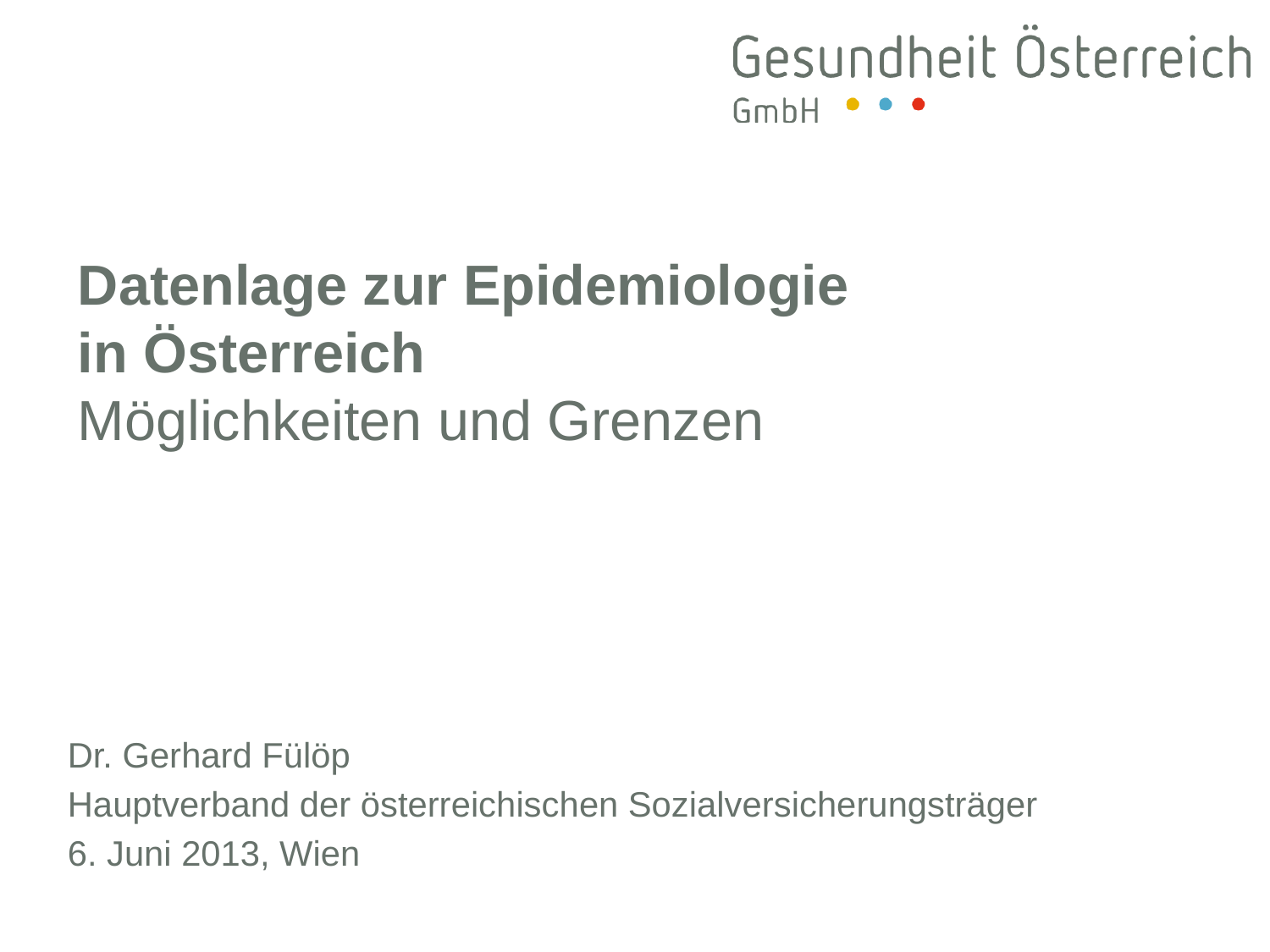

# Datenlage zur Epidemiologie in Österreich Möglichkeiten und Grenzen
Dr. Gerhard Fülöp
Hauptverband der österreichischen Sozialversicherungsträger
6. Juni 2013, Wien